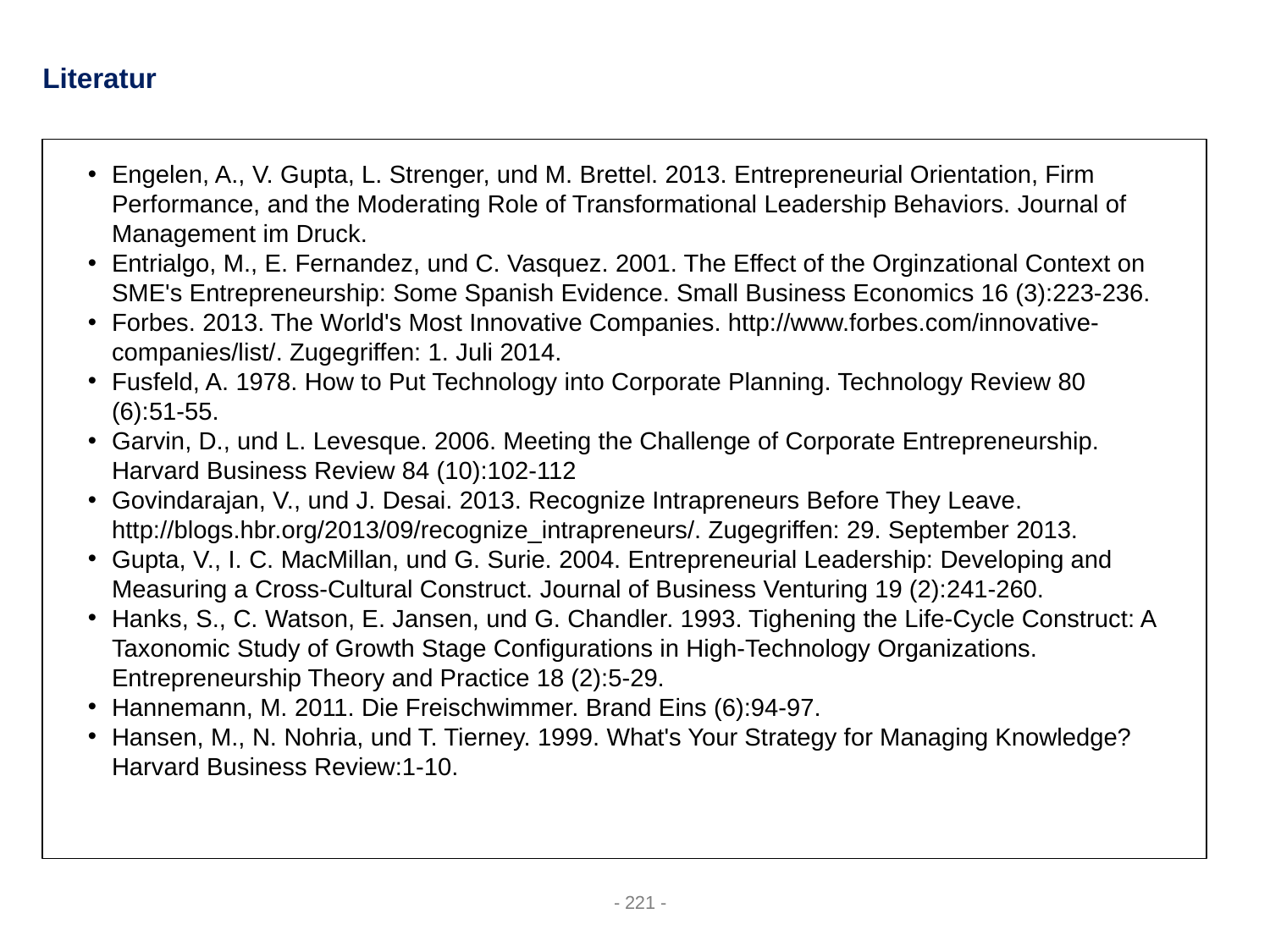

Literatur

Engelen, A., V. Gupta, L. Strenger, und M. Brettel. 2013. Entrepreneurial Orientation, Firm Performance, and the Moderating Role of Transformational Leadership Behaviors. Journal of Management im Druck.
Entrialgo, M., E. Fernandez, und C. Vasquez. 2001. The Effect of the Orginzational Context on SME's Entrepreneurship: Some Spanish Evidence. Small Business Economics 16 (3):223-236.
Forbes. 2013. The World's Most Innovative Companies. http://www.forbes.com/innovative-companies/list/. Zugegriffen: 1. Juli 2014.
Fusfeld, A. 1978. How to Put Technology into Corporate Planning. Technology Review 80 (6):51-55.
Garvin, D., und L. Levesque. 2006. Meeting the Challenge of Corporate Entrepreneurship. Harvard Business Review 84 (10):102-112
Govindarajan, V., und J. Desai. 2013. Recognize Intrapreneurs Before They Leave. http://blogs.hbr.org/2013/09/recognize_intrapreneurs/. Zugegriffen: 29. September 2013.
Gupta, V., I. C. MacMillan, und G. Surie. 2004. Entrepreneurial Leadership: Developing and Measuring a Cross-Cultural Construct. Journal of Business Venturing 19 (2):241-260.
Hanks, S., C. Watson, E. Jansen, und G. Chandler. 1993. Tighening the Life-Cycle Construct: A Taxonomic Study of Growth Stage Configurations in High-Technology Organizations. Entrepreneurship Theory and Practice 18 (2):5-29.
Hannemann, M. 2011. Die Freischwimmer. Brand Eins (6):94-97.
Hansen, M., N. Nohria, und T. Tierney. 1999. What's Your Strategy for Managing Knowledge? Harvard Business Review:1-10.

- 221 -